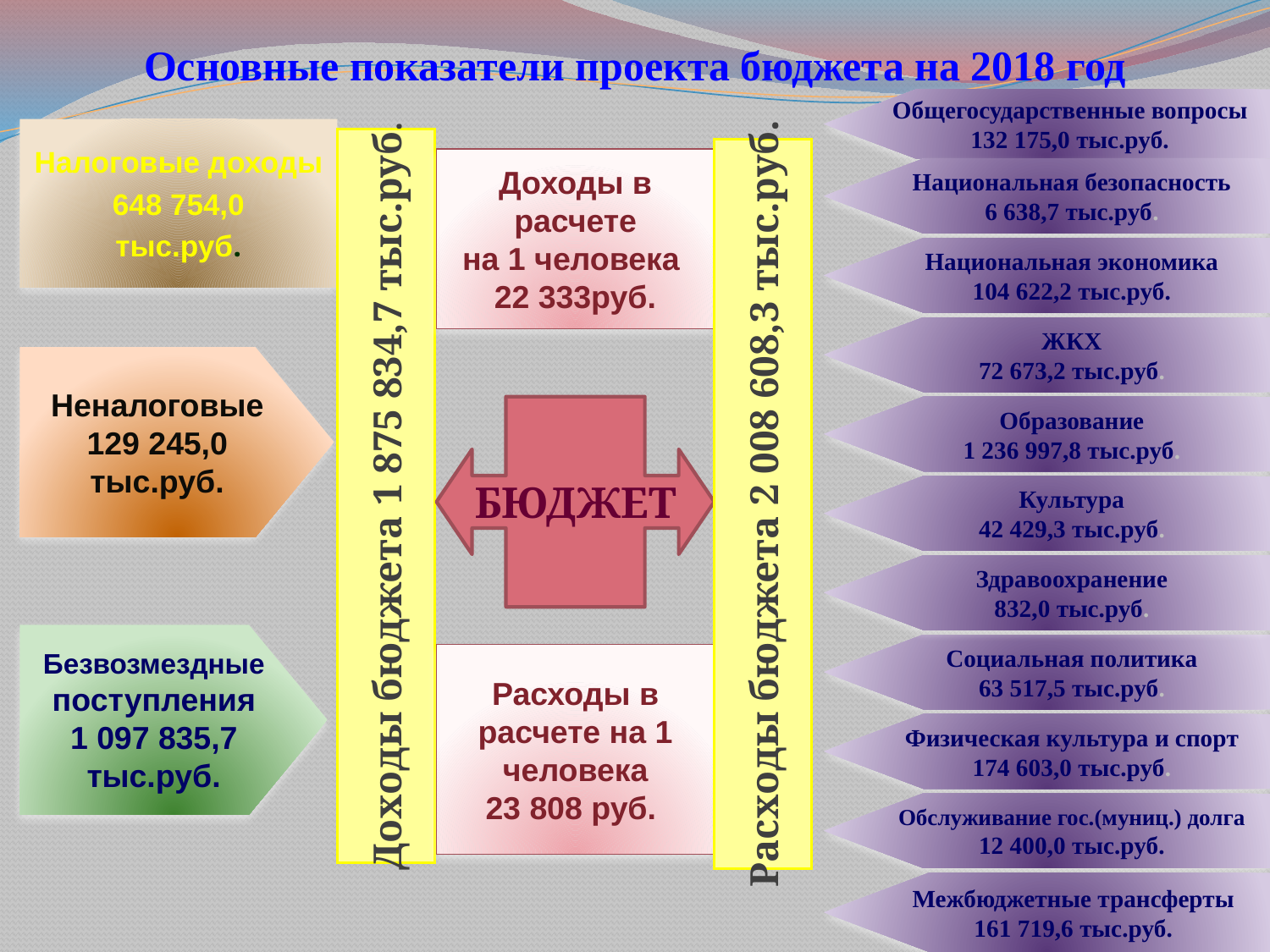

# Основные показатели проекта бюджета на 2018 год
Общегосударственные вопросы
132 175,0 тыс.руб.
Налоговые доходы
648 754,0
тыс.руб.
Доходы бюджета 1 875 834,7 тыс.руб.
Расходы бюджета 2 008 608,3 тыс.руб.
Доходы в расчете
на 1 человека
22 333руб.
Национальная безопасность
6 638,7 тыс.руб.

Национальная экономика
104 622,2 тыс.руб.
.
ЖКХ
72 673,2 тыс.руб.
Неналоговые 129 245,0 тыс.руб.
БЮДЖЕТ
Образование
1 236 997,8 тыс.руб.
Культура
42 429,3 тыс.руб.
Здравоохранение
832,0 тыс.руб.
Безвозмездные поступления
1 097 835,7 тыс.руб.
Социальная политика
63 517,5 тыс.руб.
Расходы в расчете на 1 человека
23 808 руб.
Физическая культура и спорт
174 603,0 тыс.руб.
Обслуживание гос.(муниц.) долга
12 400,0 тыс.руб.
Межбюджетные трансферты
161 719,6 тыс.руб.